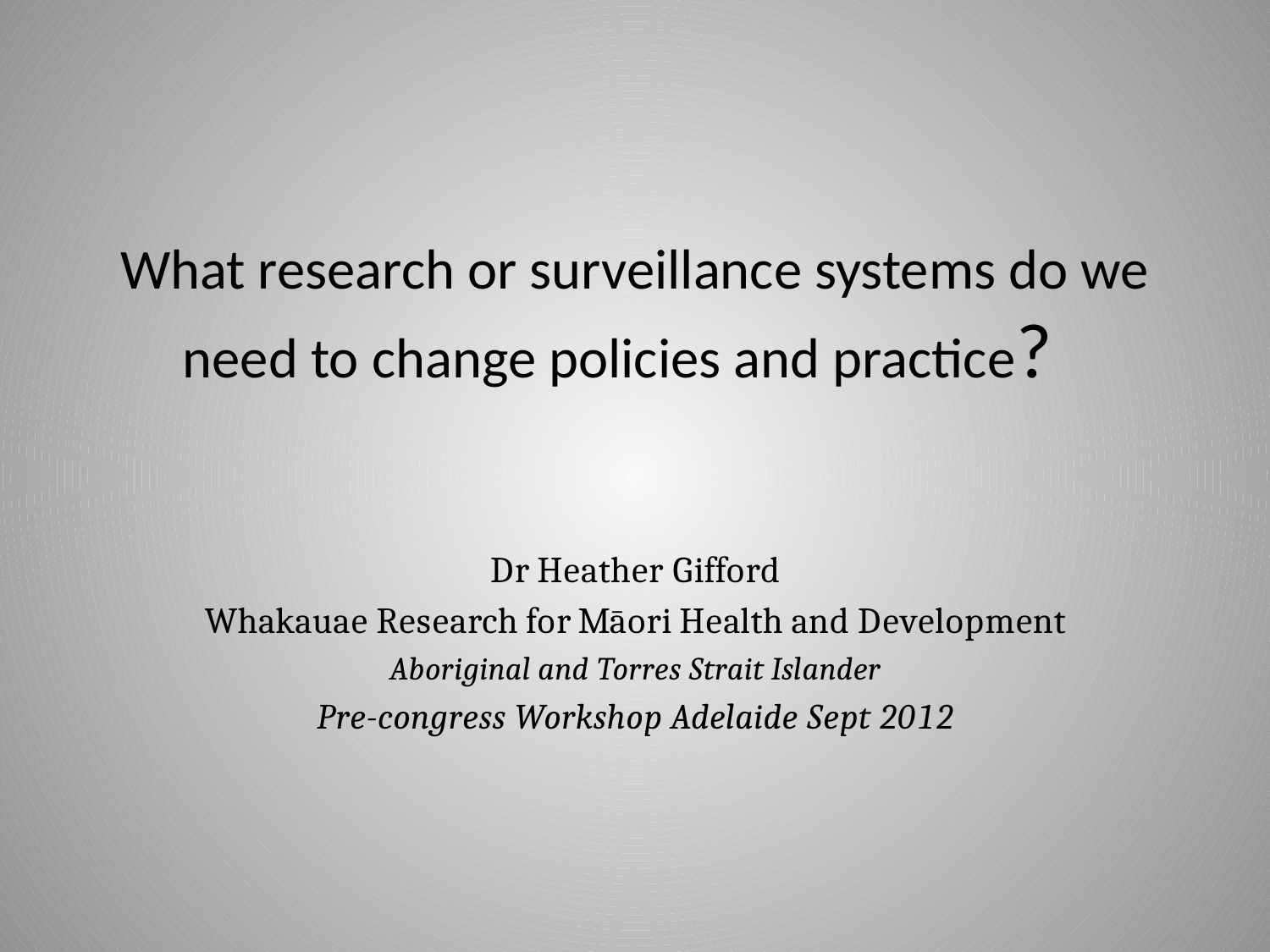

# What research or surveillance systems do we need to change policies and practice?
Dr Heather Gifford
Whakauae Research for Māori Health and Development
Aboriginal and Torres Strait Islander
Pre-congress Workshop Adelaide Sept 2012